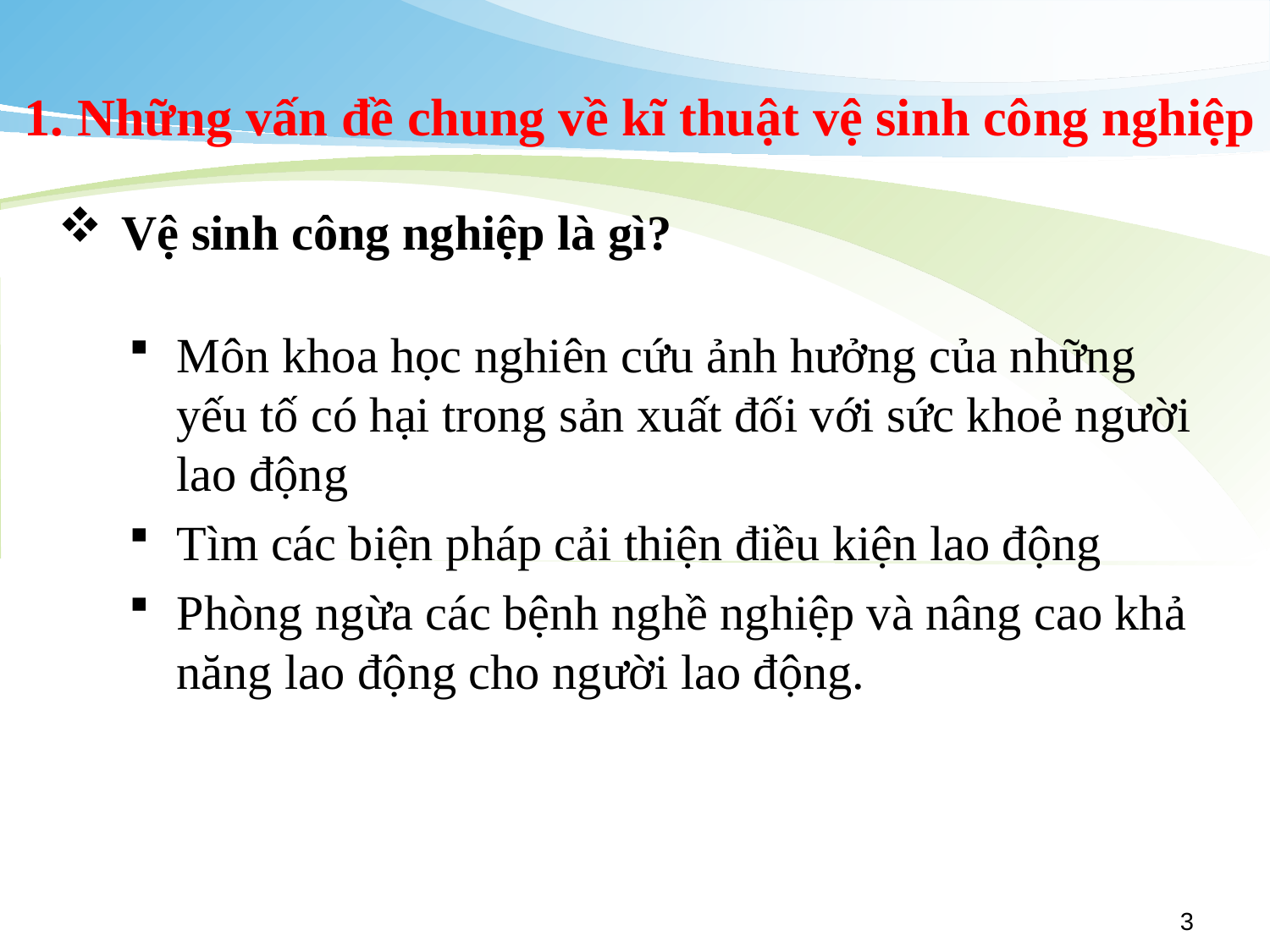

# 1. Những vấn đề chung về kĩ thuật vệ sinh công nghiệp
Vệ sinh công nghiệp là gì?
Môn khoa học nghiên cứu ảnh hưởng của những yếu tố có hại trong sản xuất đối với sức khoẻ người lao động
Tìm các biện pháp cải thiện điều kiện lao động
Phòng ngừa các bệnh nghề nghiệp và nâng cao khả năng lao động cho người lao động.

3